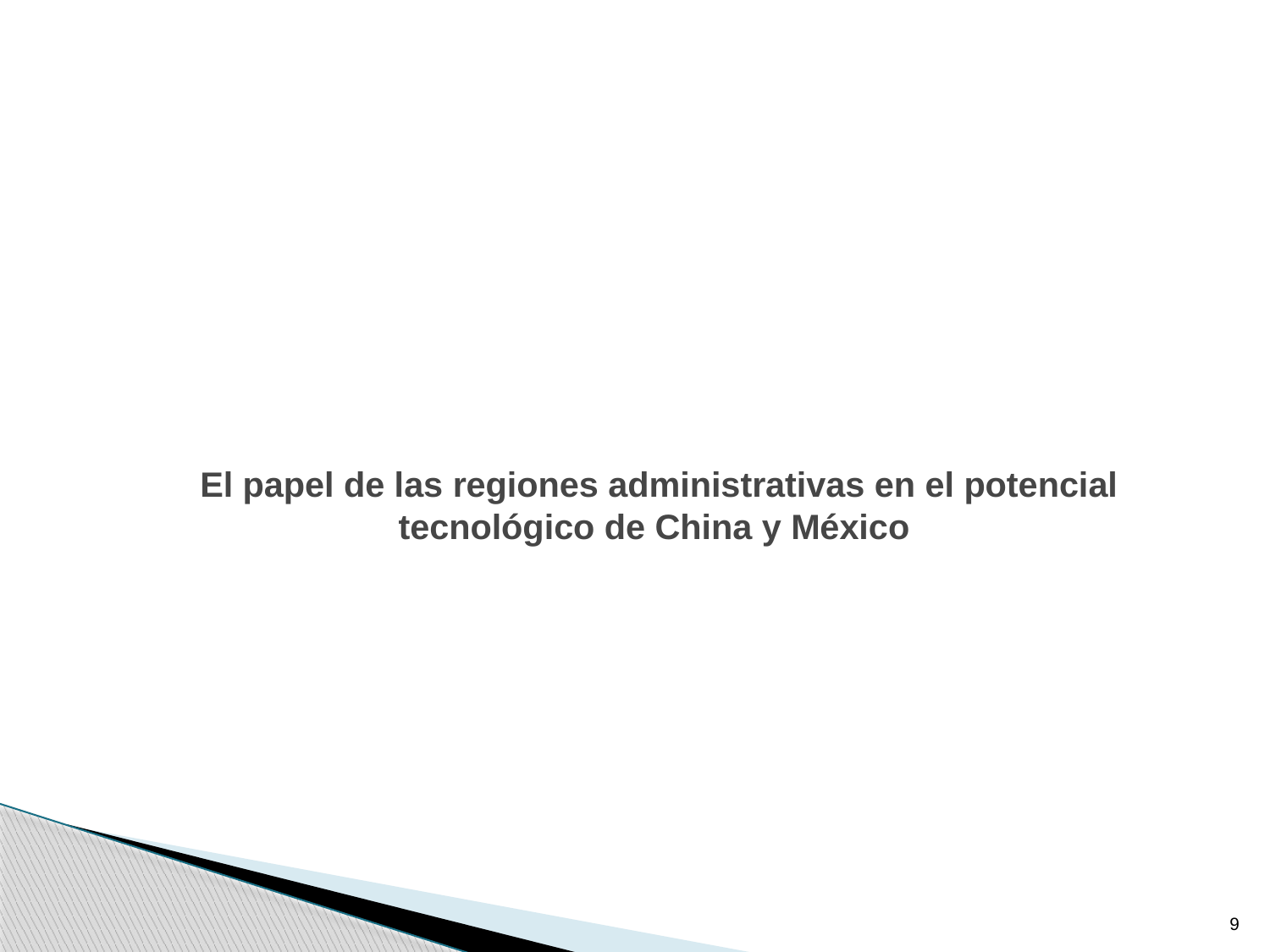

# El papel de las regiones administrativas en el potencial tecnológico de China y México
9